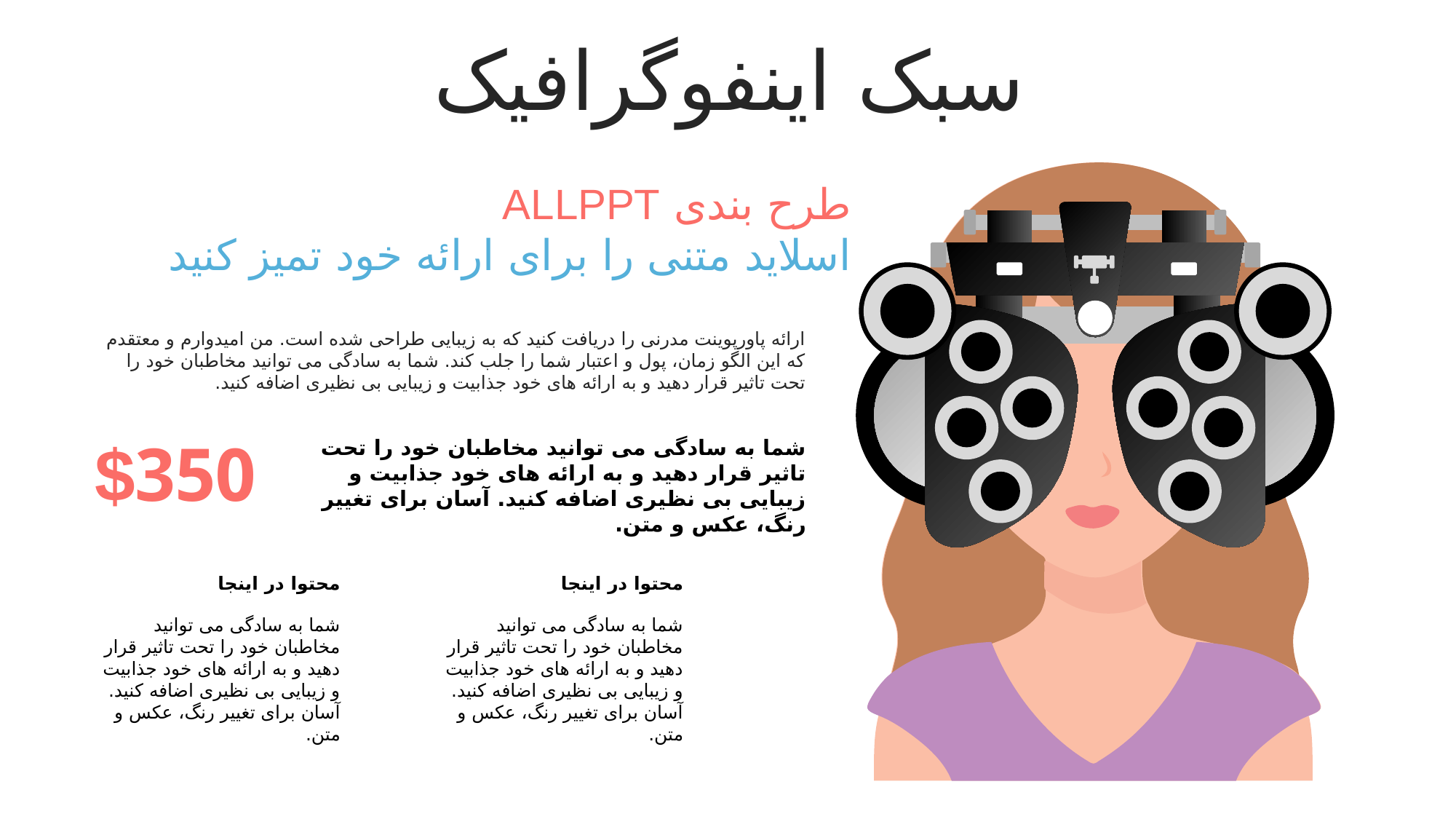

سبک اینفوگرافیک

طرح بندی ALLPPT
اسلاید متنی را برای ارائه خود تمیز کنید

ارائه پاورپوینت مدرنی را دریافت کنید که به زیبایی طراحی شده است. من امیدوارم و معتقدم که این الگو زمان، پول و اعتبار شما را جلب کند. شما به سادگی می توانید مخاطبان خود را تحت تاثیر قرار دهید و به ارائه های خود جذابیت و زیبایی بی نظیری اضافه کنید.
$350
شما به سادگی می توانید مخاطبان خود را تحت تاثیر قرار دهید و به ارائه های خود جذابیت و زیبایی بی نظیری اضافه کنید. آسان برای تغییر رنگ، عکس و متن.
محتوا در اینجا
شما به سادگی می توانید مخاطبان خود را تحت تاثیر قرار دهید و به ارائه های خود جذابیت و زیبایی بی نظیری اضافه کنید. آسان برای تغییر رنگ، عکس و متن.
محتوا در اینجا
شما به سادگی می توانید مخاطبان خود را تحت تاثیر قرار دهید و به ارائه های خود جذابیت و زیبایی بی نظیری اضافه کنید. آسان برای تغییر رنگ، عکس و متن.